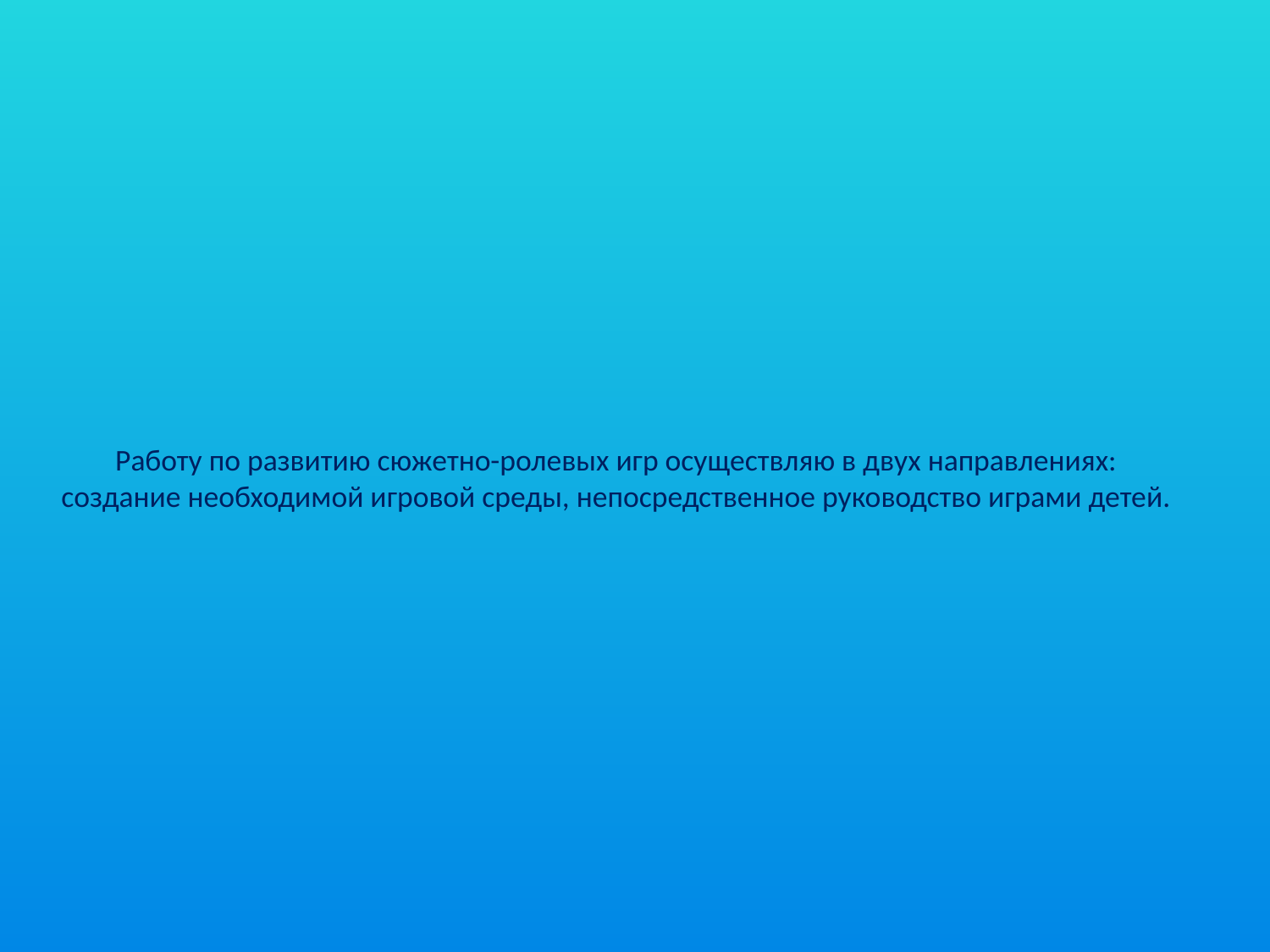

# Работу по развитию сюжетно-ролевых игр осуществляю в двух направлениях: создание необходимой игровой среды, непосредственное руководство играми детей.